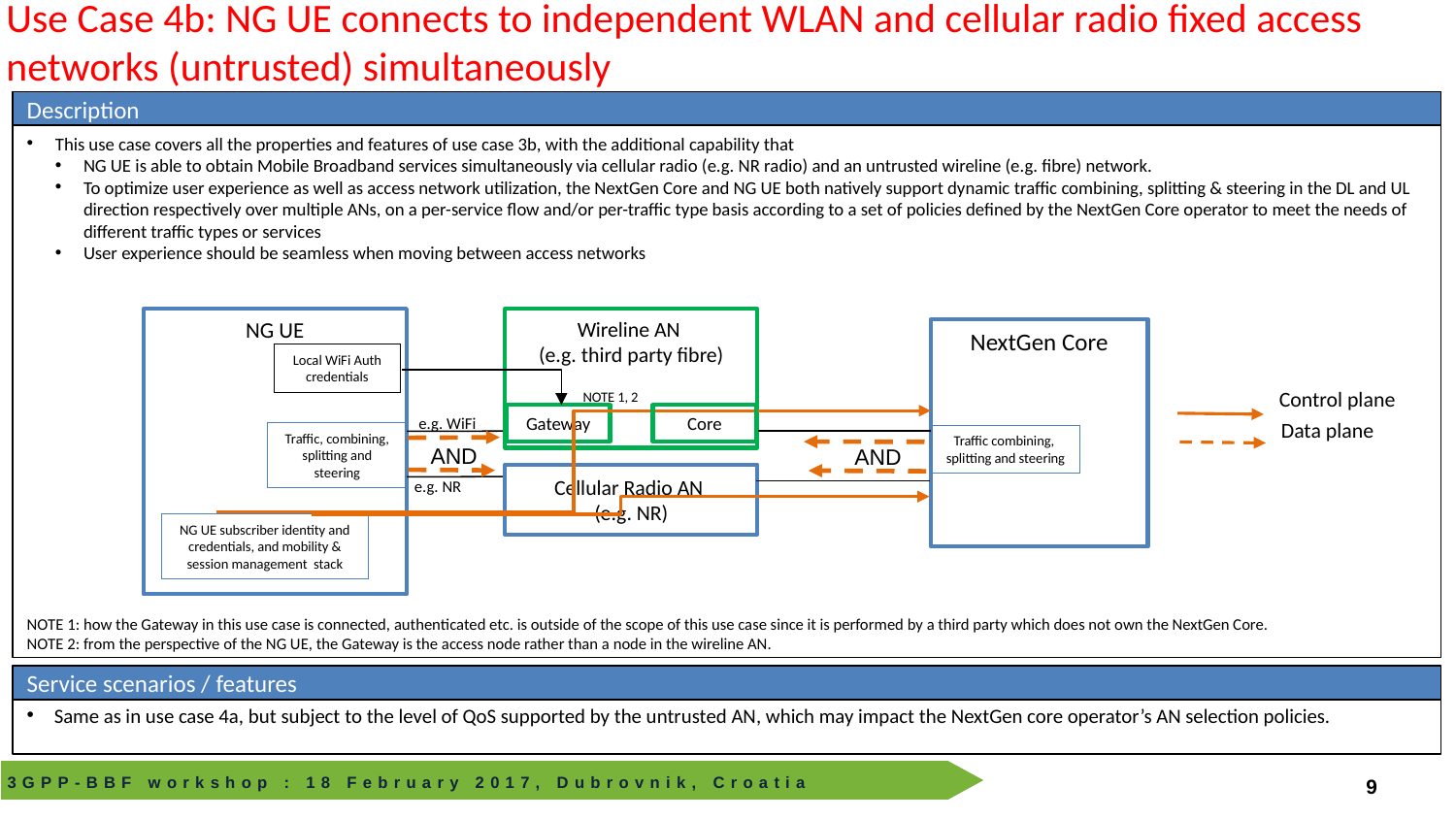

# Use Case 4b: NG UE connects to independent WLAN and cellular radio fixed access networks (untrusted) simultaneously
Description
This use case covers all the properties and features of use case 3b, with the additional capability that
NG UE is able to obtain Mobile Broadband services simultaneously via cellular radio (e.g. NR radio) and an untrusted wireline (e.g. fibre) network.
To optimize user experience as well as access network utilization, the NextGen Core and NG UE both natively support dynamic traffic combining, splitting & steering in the DL and UL direction respectively over multiple ANs, on a per-service flow and/or per-traffic type basis according to a set of policies defined by the NextGen Core operator to meet the needs of different traffic types or services
User experience should be seamless when moving between access networks

NG UE
Wireline AN
(e.g. third party fibre)
NextGen Core
Local WiFi Auth credentials
Control plane
NOTE 1, 2
Gateway
Core
e.g. WiFi
Data plane
Traffic, combining, splitting and steering
Traffic combining,  splitting and steering
AND
AND
Cellular Radio AN
(e.g. NR)
e.g. NR
NG UE subscriber identity and credentials, and mobility & session management  stack
NOTE 1: how the Gateway in this use case is connected, authenticated etc. is outside of the scope of this use case since it is performed by a third party which does not own the NextGen Core.
NOTE 2: from the perspective of the NG UE, the Gateway is the access node rather than a node in the wireline AN.
Service scenarios / features

Same as in use case 4a, but subject to the level of QoS supported by the untrusted AN, which may impact the NextGen core operator’s AN selection policies.